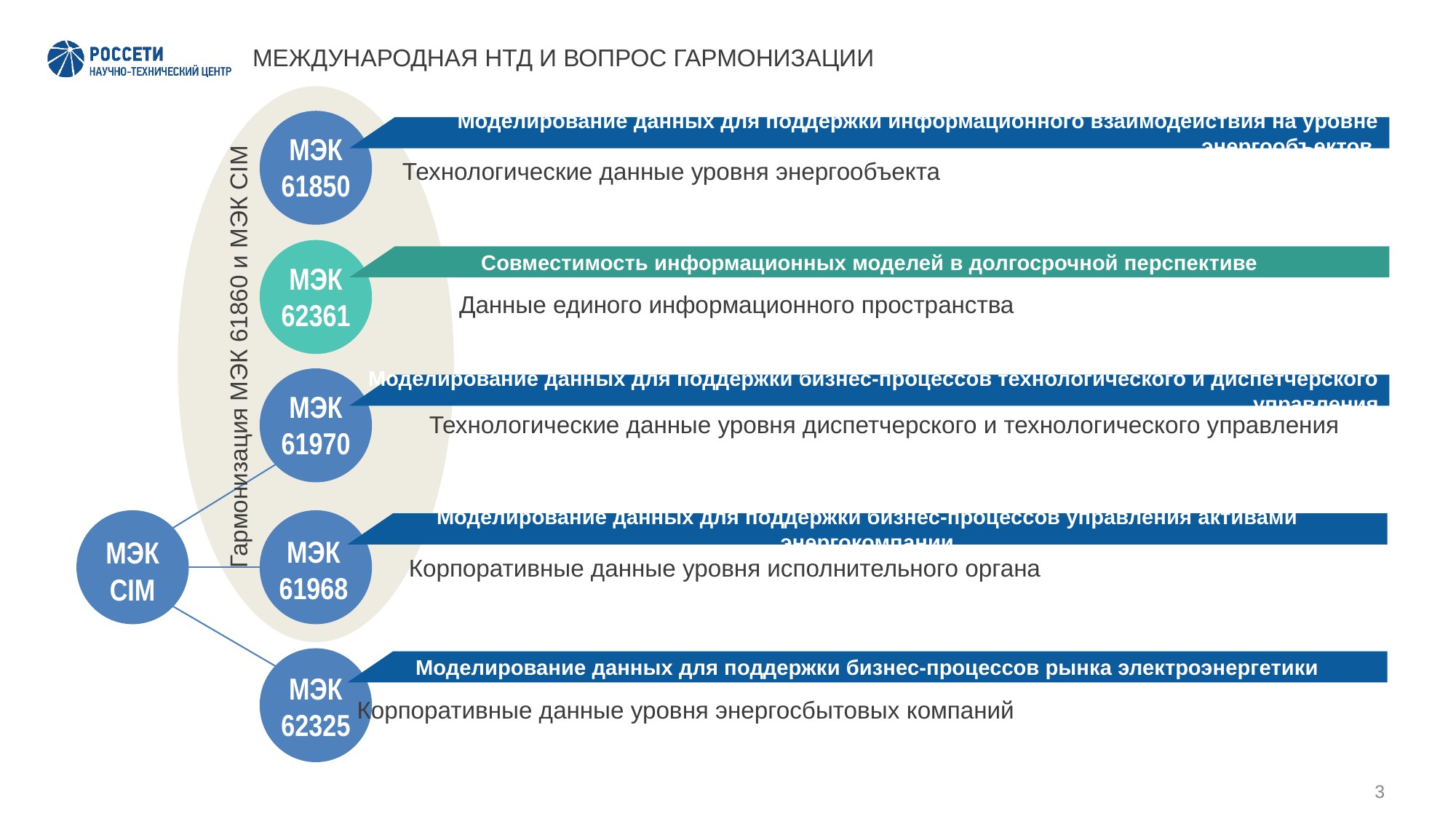

# МЕЖДУНАРОДНАЯ НТД И ВОПРОС ГАРМОНИЗАЦИИ

Моделирование данных для поддержки информационного взаимодействия на уровне энергообъектов
МЭК
61850
Технологические данные уровня энергообъекта

Совместимость информационных моделей в долгосрочной перспективе
МЭК
62361
Данные единого информационного пространства
Гармонизация МЭК 61860 и МЭК CIM

Моделирование данных для поддержки бизнес-процессов технологического и диспетчерского управления
МЭК
61970
Технологические данные уровня диспетчерского и технологического управления
Моделирование данных для поддержки бизнес-процессов управления активами энергокомпании

МЭК
61968
МЭК
CIM
Корпоративные данные уровня исполнительного органа
Моделирование данных для поддержки бизнес-процессов рынка электроэнергетики

МЭК
62325
Корпоративные данные уровня энергосбытовых компаний